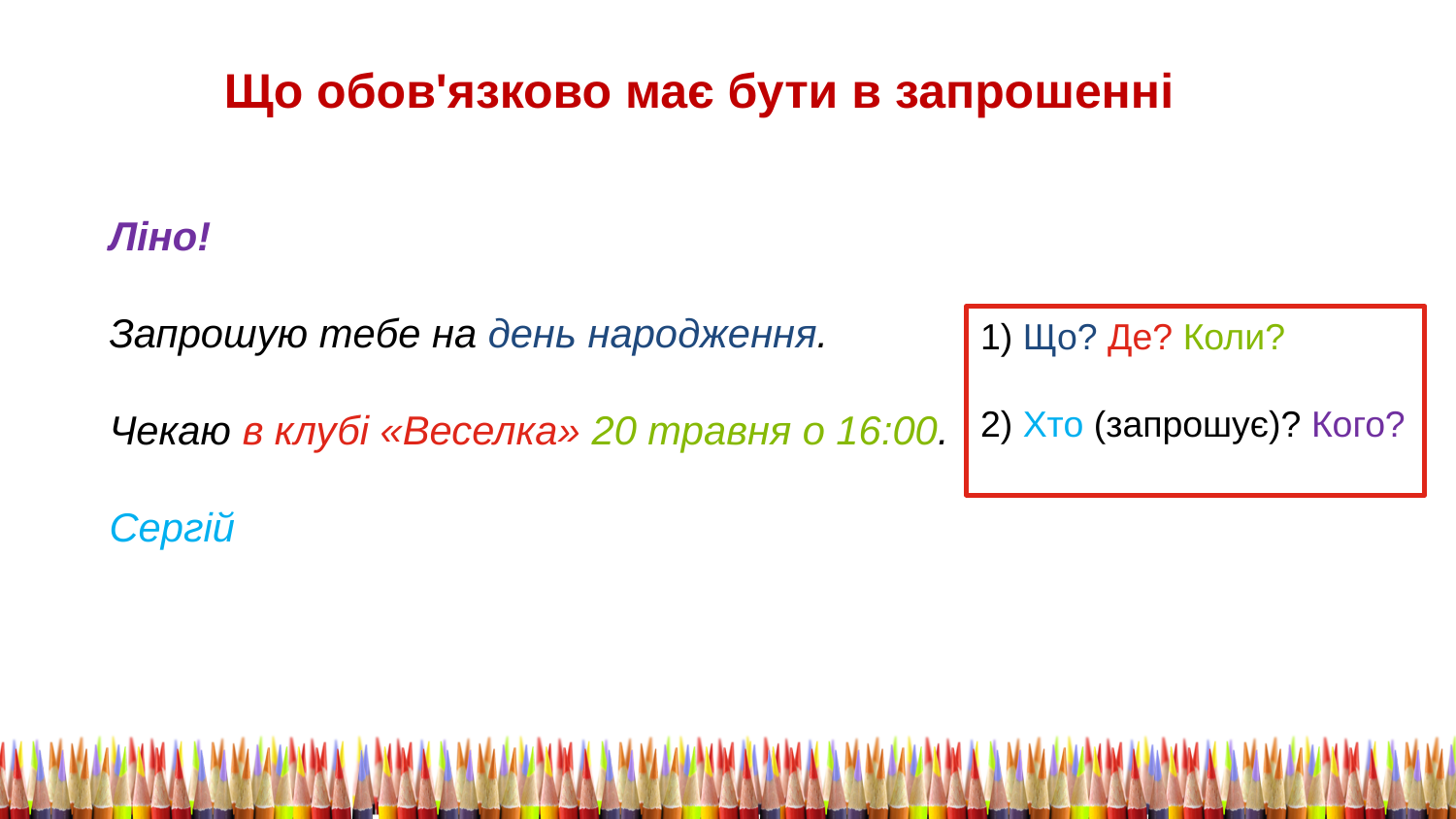

Що обов'язково має бути в запрошенні
Ліно!

Запрошую тебе на день народження.

Чекаю в клубі «Веселка» 20 травня о 16:00.

Сергій
1) Що? Де? Коли?

2) Хто (запрошує)? Кого?